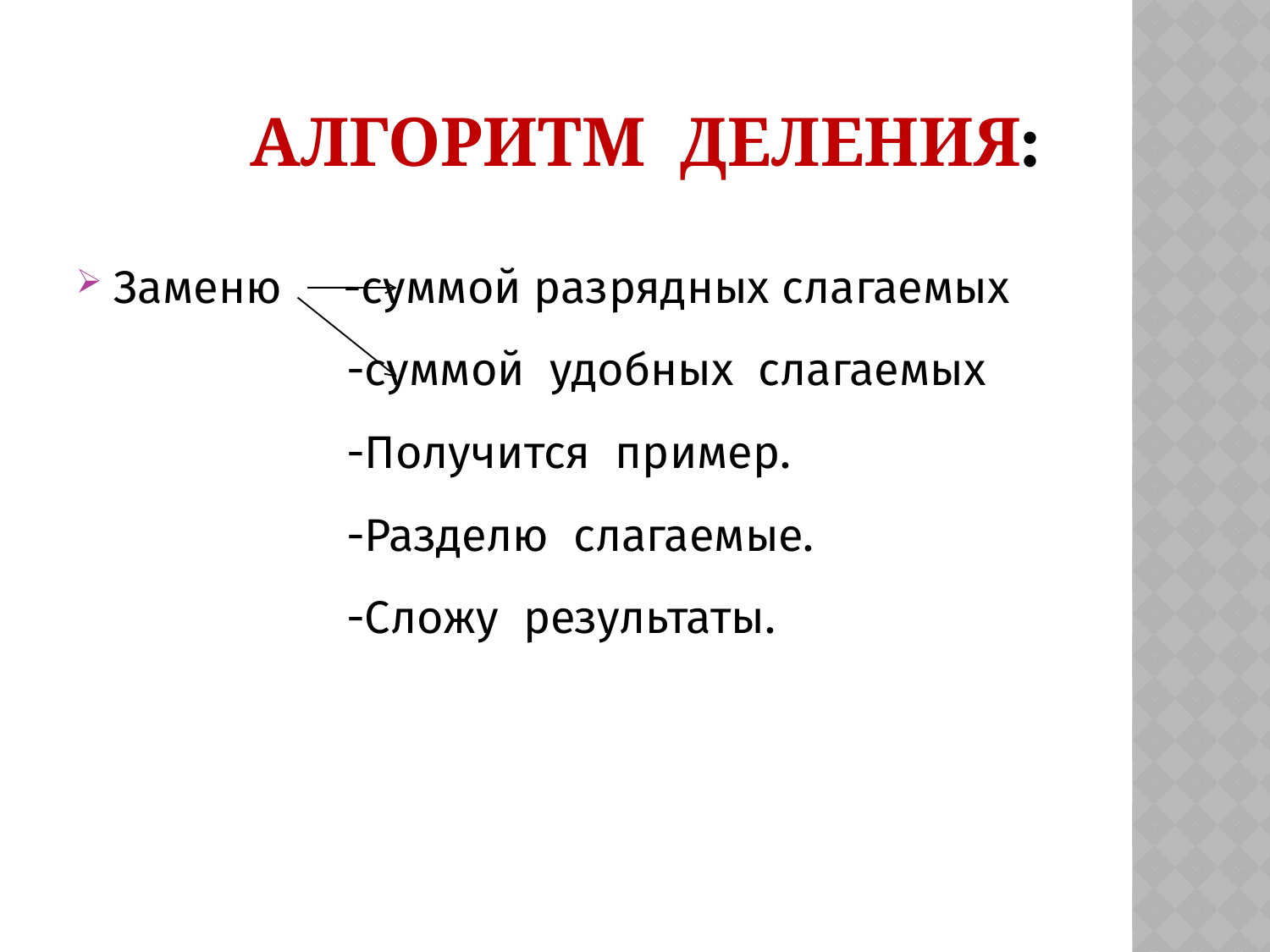

# Алгоритм  деления:
Заменю     -суммой разрядных слагаемых
                   -суммой  удобных  слагаемых
                   -Получится  пример.
                   -Разделю  слагаемые.
                   -Сложу  результаты.